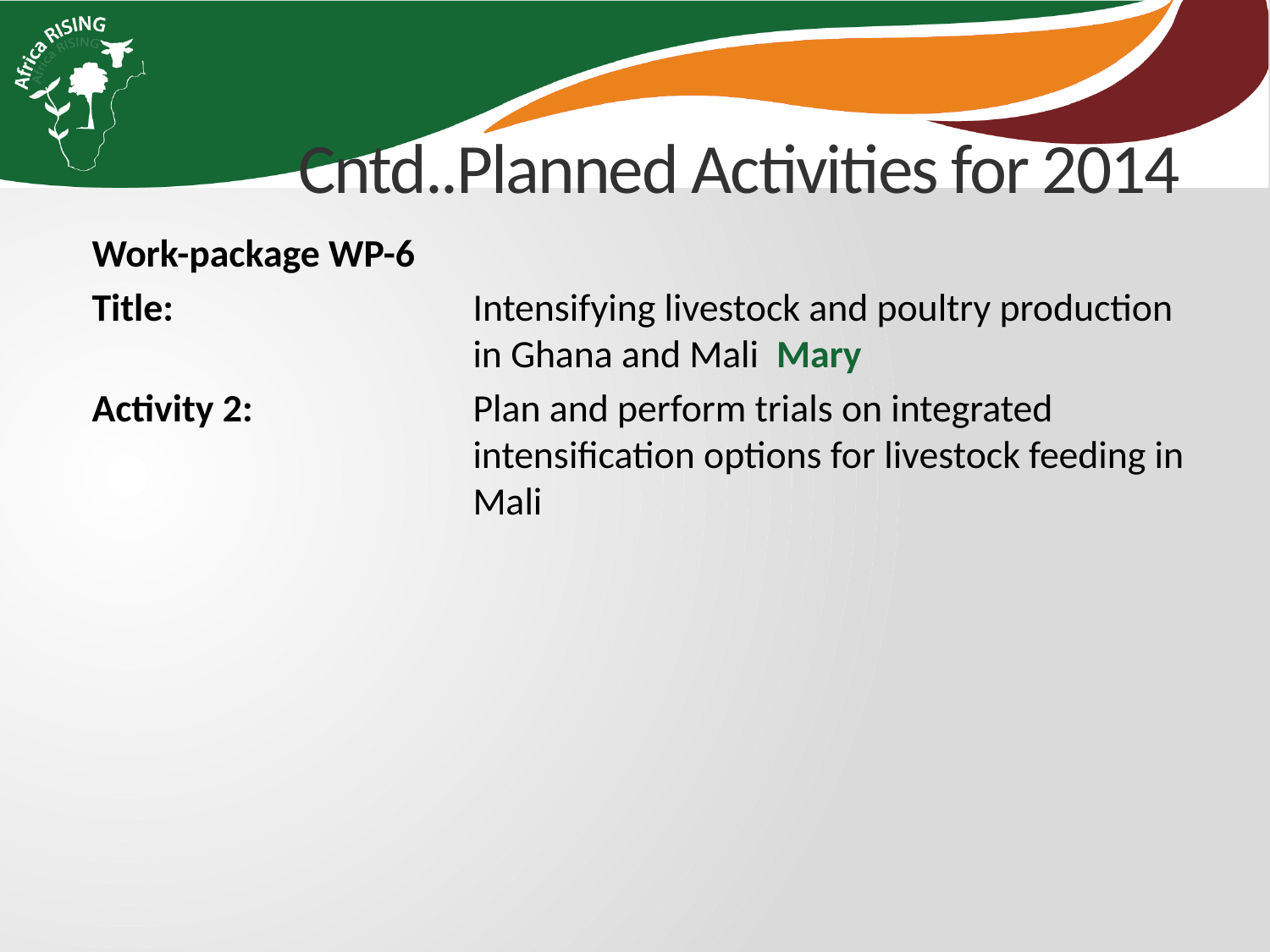

# Cntd..Planned Activities for 2014
Work-package WP-6
Title: 			Intensifying livestock and poultry production 			in Ghana and Mali  Mary
Activity 2: 		Plan and perform trials on integrated 				intensification options for livestock feeding in 			Mali